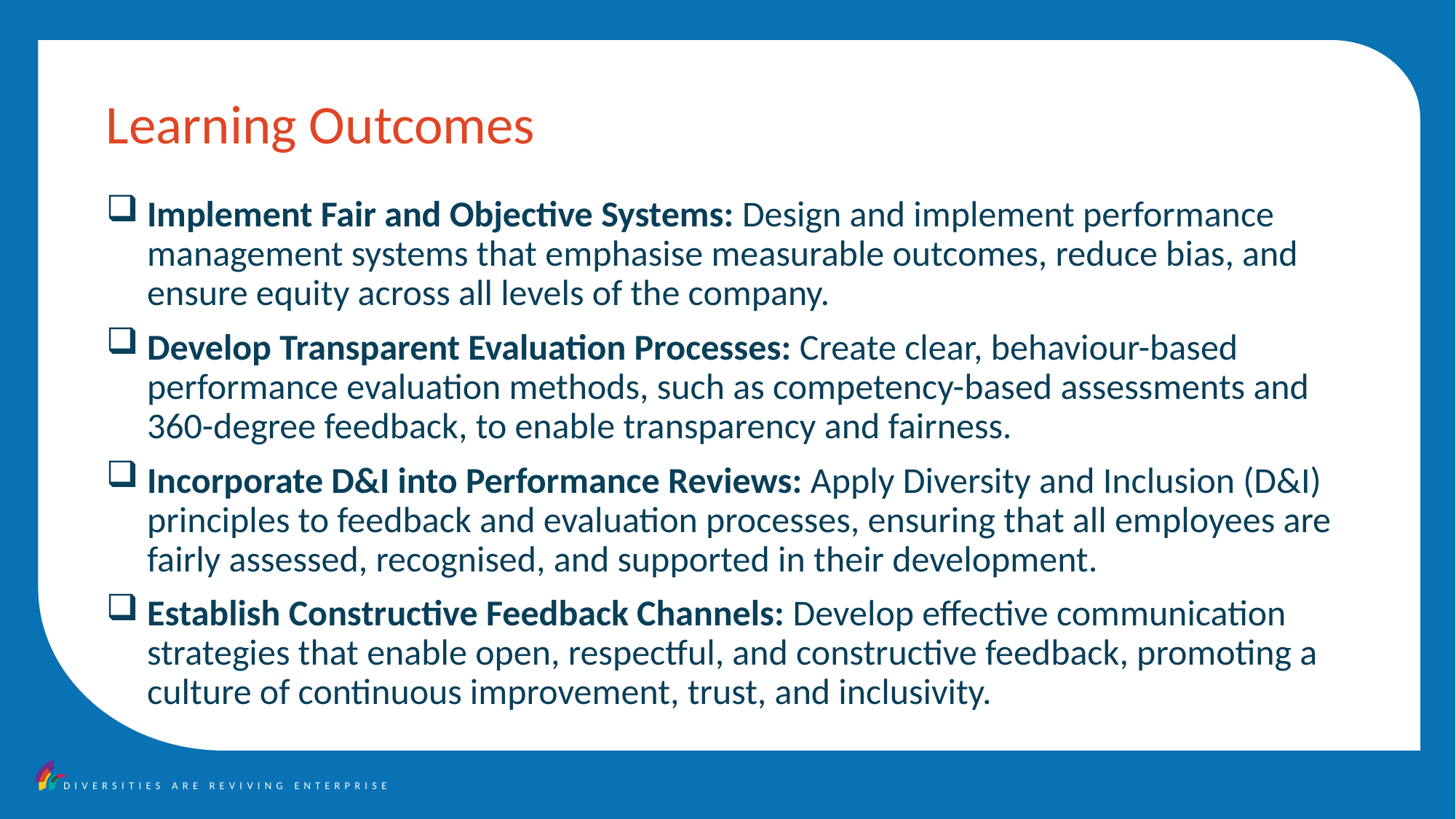

Learning Outcomes
Implement Fair and Objective Systems: Design and implement performance management systems that emphasise measurable outcomes, reduce bias, and ensure equity across all levels of the company.
Develop Transparent Evaluation Processes: Create clear, behaviour-based performance evaluation methods, such as competency-based assessments and 360-degree feedback, to enable transparency and fairness.
Incorporate D&I into Performance Reviews: Apply Diversity and Inclusion (D&I) principles to feedback and evaluation processes, ensuring that all employees are fairly assessed, recognised, and supported in their development.
Establish Constructive Feedback Channels: Develop effective communication strategies that enable open, respectful, and constructive feedback, promoting a culture of continuous improvement, trust, and inclusivity.